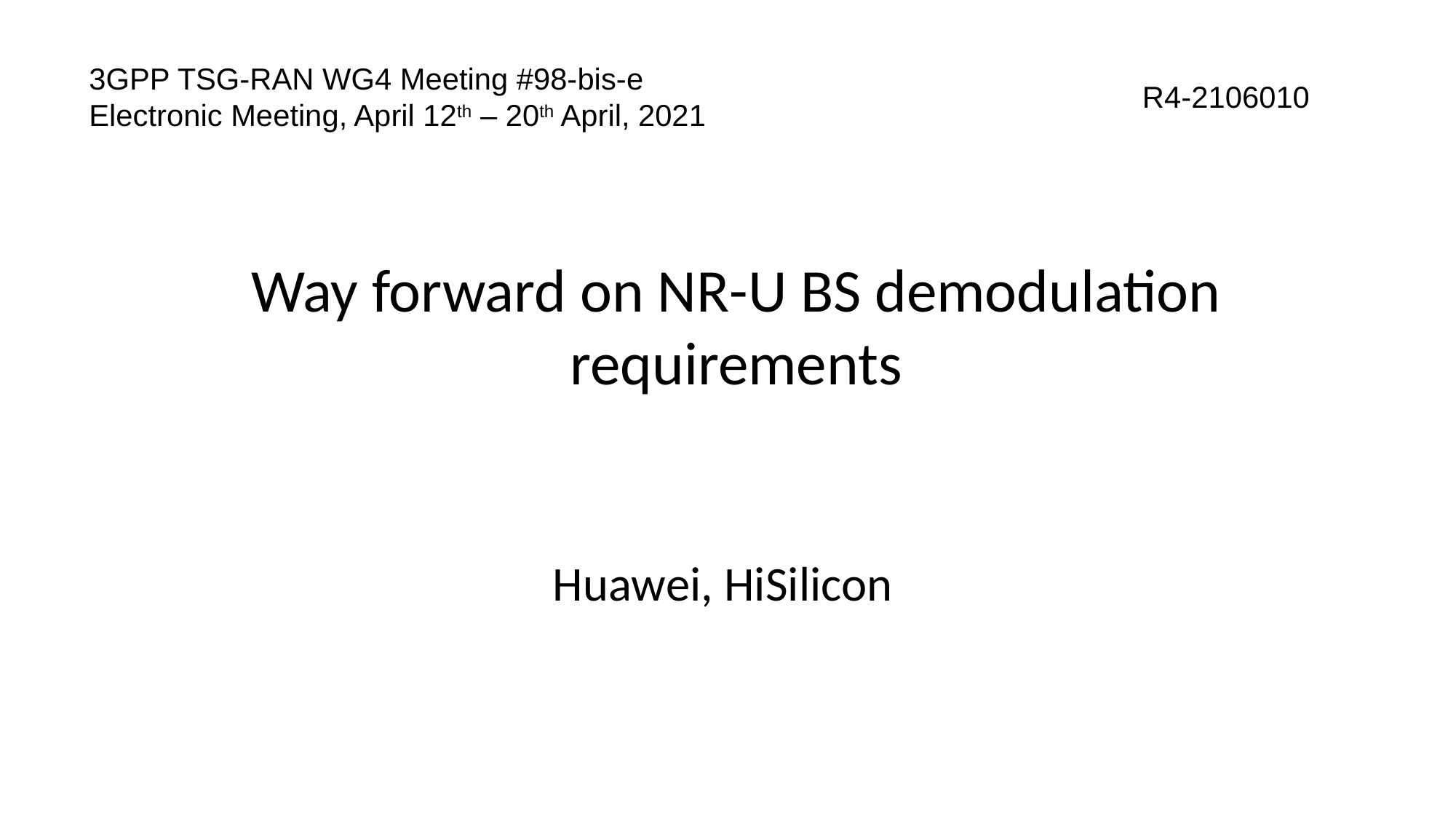

# 3GPP TSG-RAN WG4 Meeting #98-bis-e Electronic Meeting, April 12th – 20th April, 2021
R4-2106010
Way forward on NR-U BS demodulation requirements
Huawei, HiSilicon